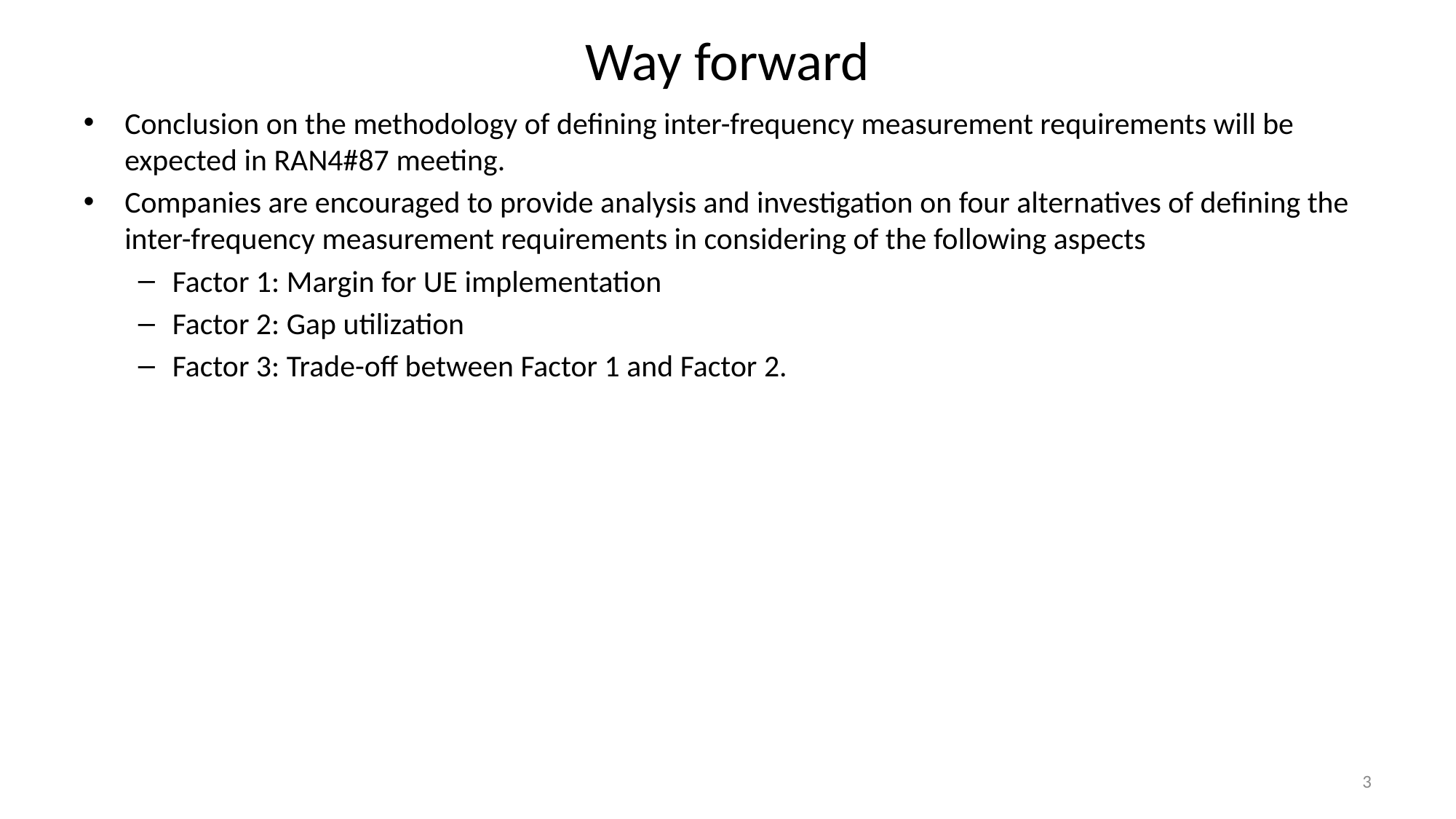

# Way forward
Conclusion on the methodology of defining inter-frequency measurement requirements will be expected in RAN4#87 meeting.
Companies are encouraged to provide analysis and investigation on four alternatives of defining the inter-frequency measurement requirements in considering of the following aspects
Factor 1: Margin for UE implementation
Factor 2: Gap utilization
Factor 3: Trade-off between Factor 1 and Factor 2.
3